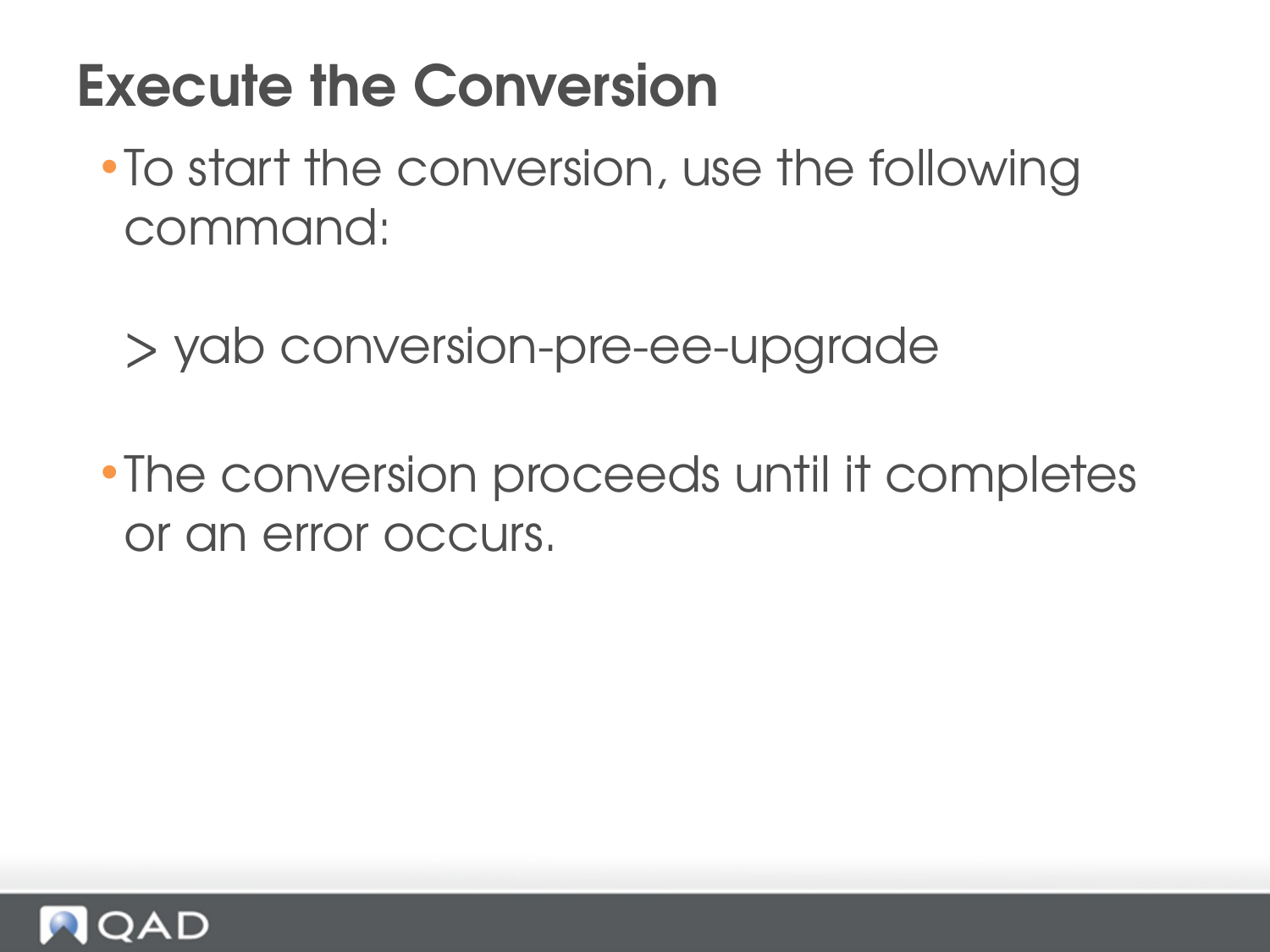

# Execute the Conversion
To start the conversion, use the following command:
> yab conversion-pre-ee-upgrade
The conversion proceeds until it completes or an error occurs.